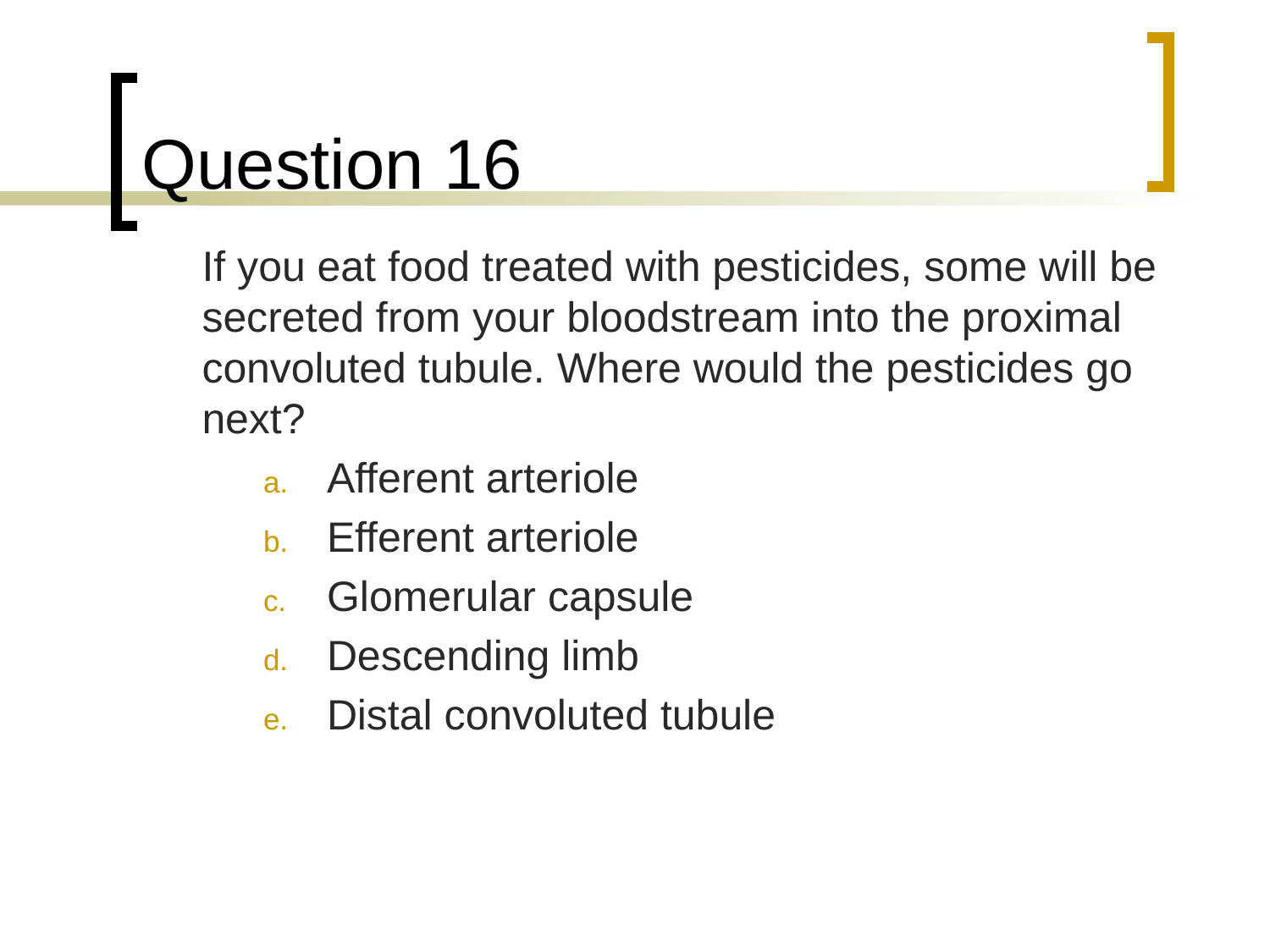

# Question 16
	If you eat food treated with pesticides, some will be secreted from your bloodstream into the proximal convoluted tubule. Where would the pesticides go next?
Afferent arteriole
Efferent arteriole
Glomerular capsule
Descending limb
Distal convoluted tubule